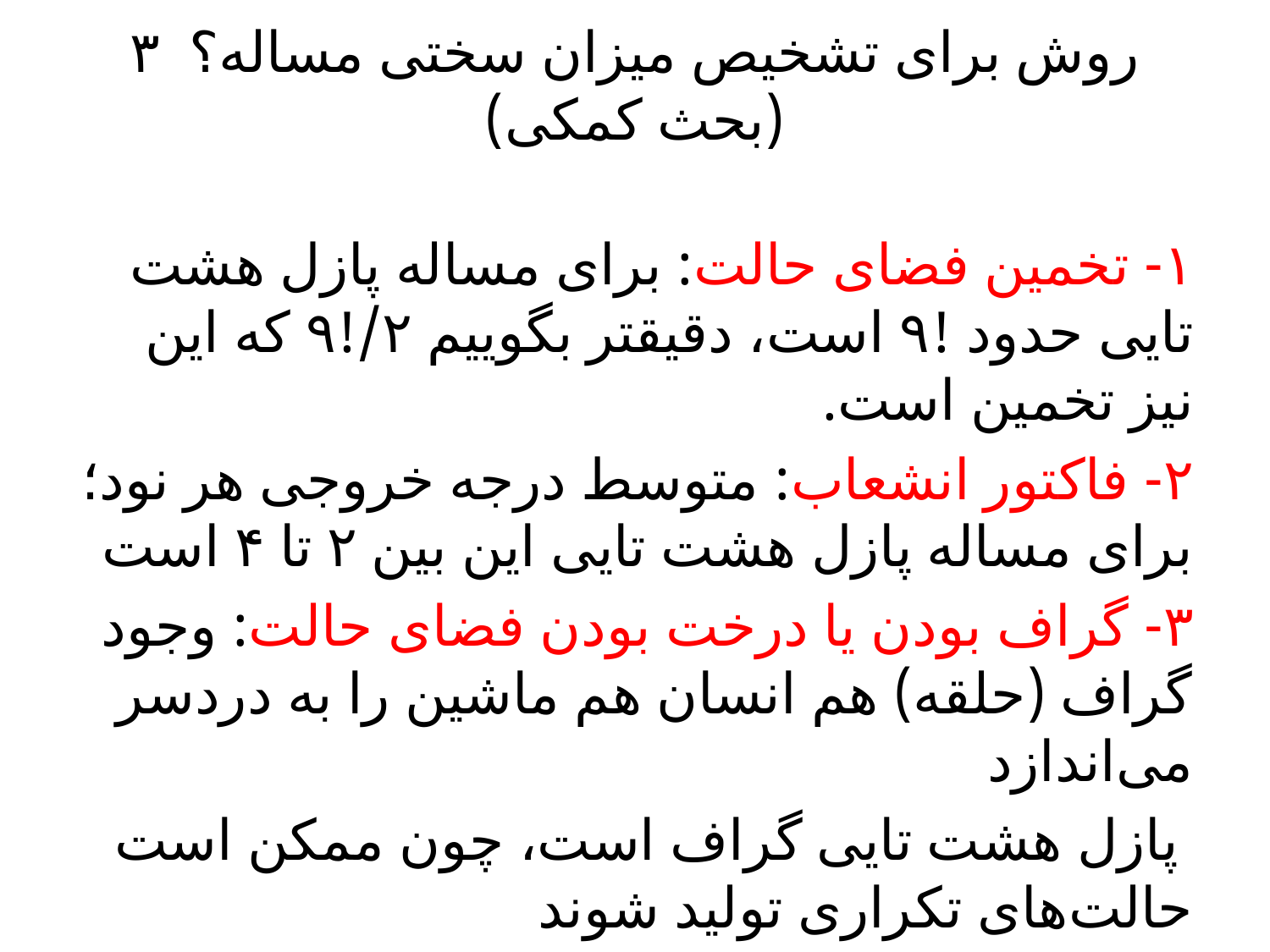

# ۳ روش برای تشخیص میزان سختی مساله؟  (بحث کمکی)
۱- تخمین فضای حالت: برای مساله پازل هشت تایی حدود !۹ است، دقیقتر بگوییم ۲/!۹ که این نیز تخمین است.
۲- فاکتور انشعاب: متوسط درجه خروجی هر نود؛ برای مساله پازل هشت تایی این بین ۲ تا ۴ است
۳- گراف بودن یا درخت بودن فضای حالت: وجود گراف (حلقه) هم انسان هم ماشین را به دردسر می‌اندازد
 پازل هشت تایی گراف است، چون ممکن است حالت‌های تکراری تولید شوند